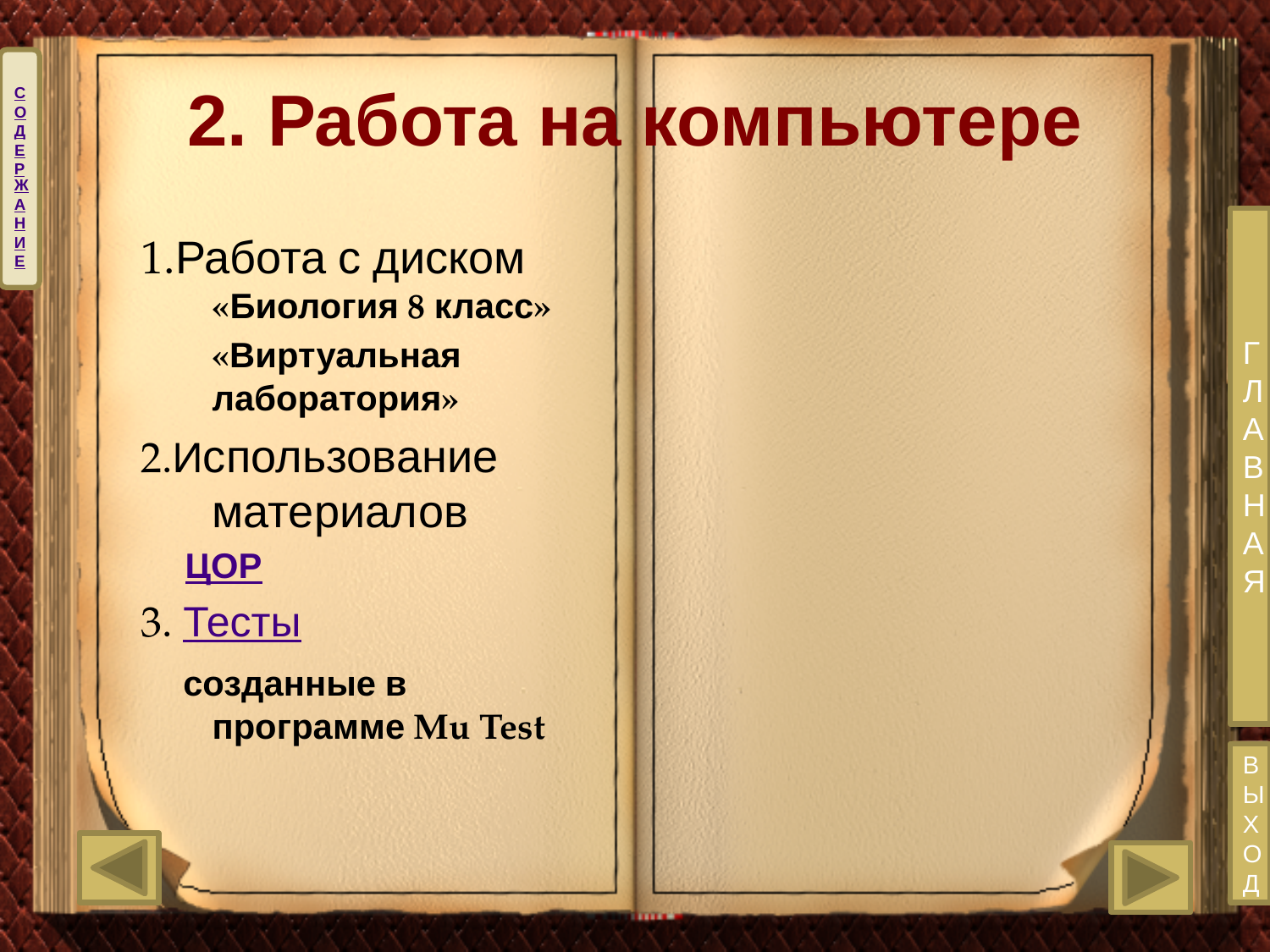

# 2. Работа на компьютере
С
О
Д
Е
РЖ
А
Н
И
Е
ГЛАВНАЯ
1.Работа с диском «Биология 8 класс»
        «Виртуальная лаборатория»
2.Использование материалов
     ЦОР
3. Тесты
    созданные в программе Mu Test

В
Ы
Х
О
Д